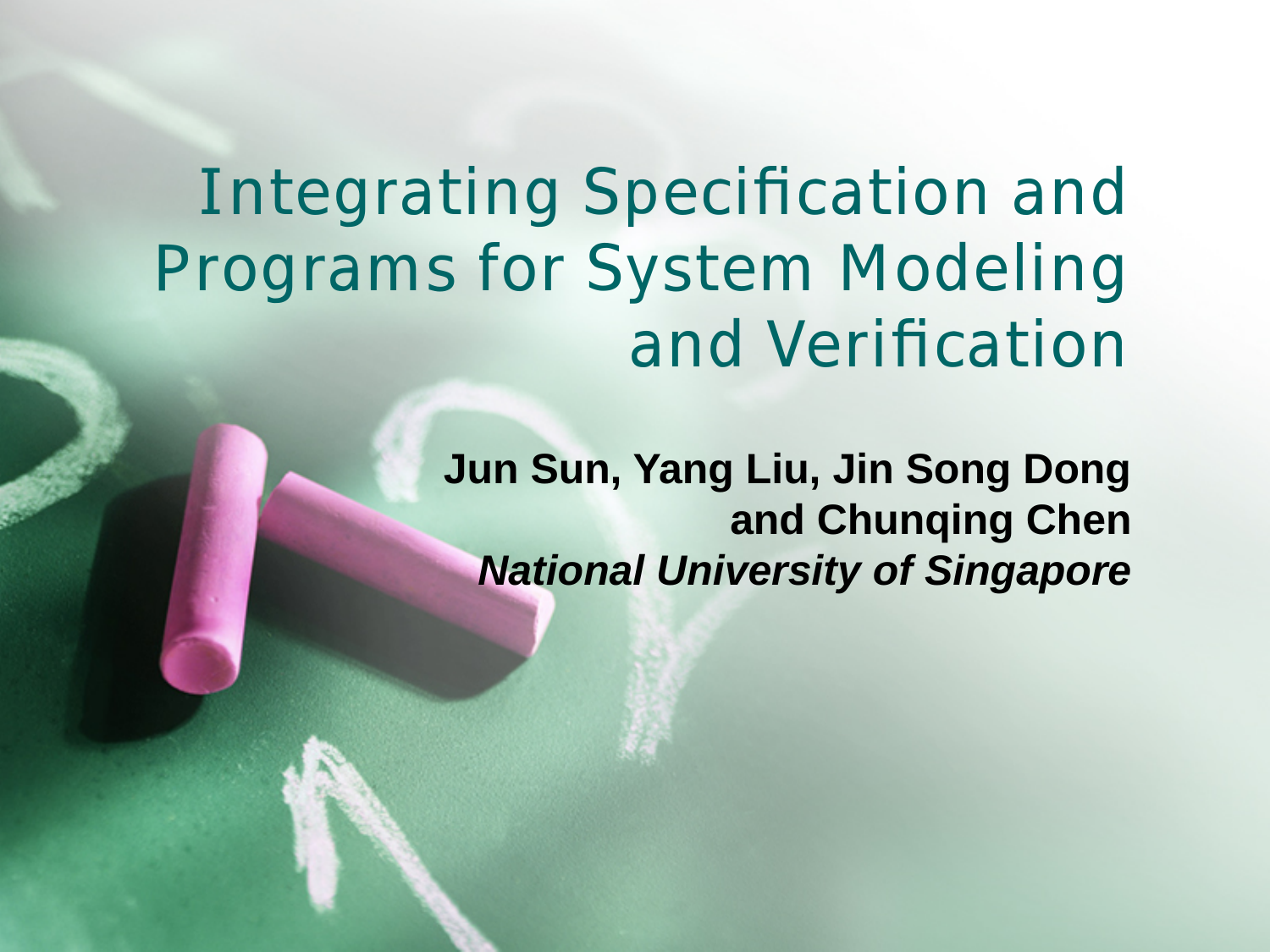

# Integrating Specification and Programs for System Modeling and Verification

Jun Sun, Yang Liu, Jin Song Dong and Chunqing Chen
National University of Singapore